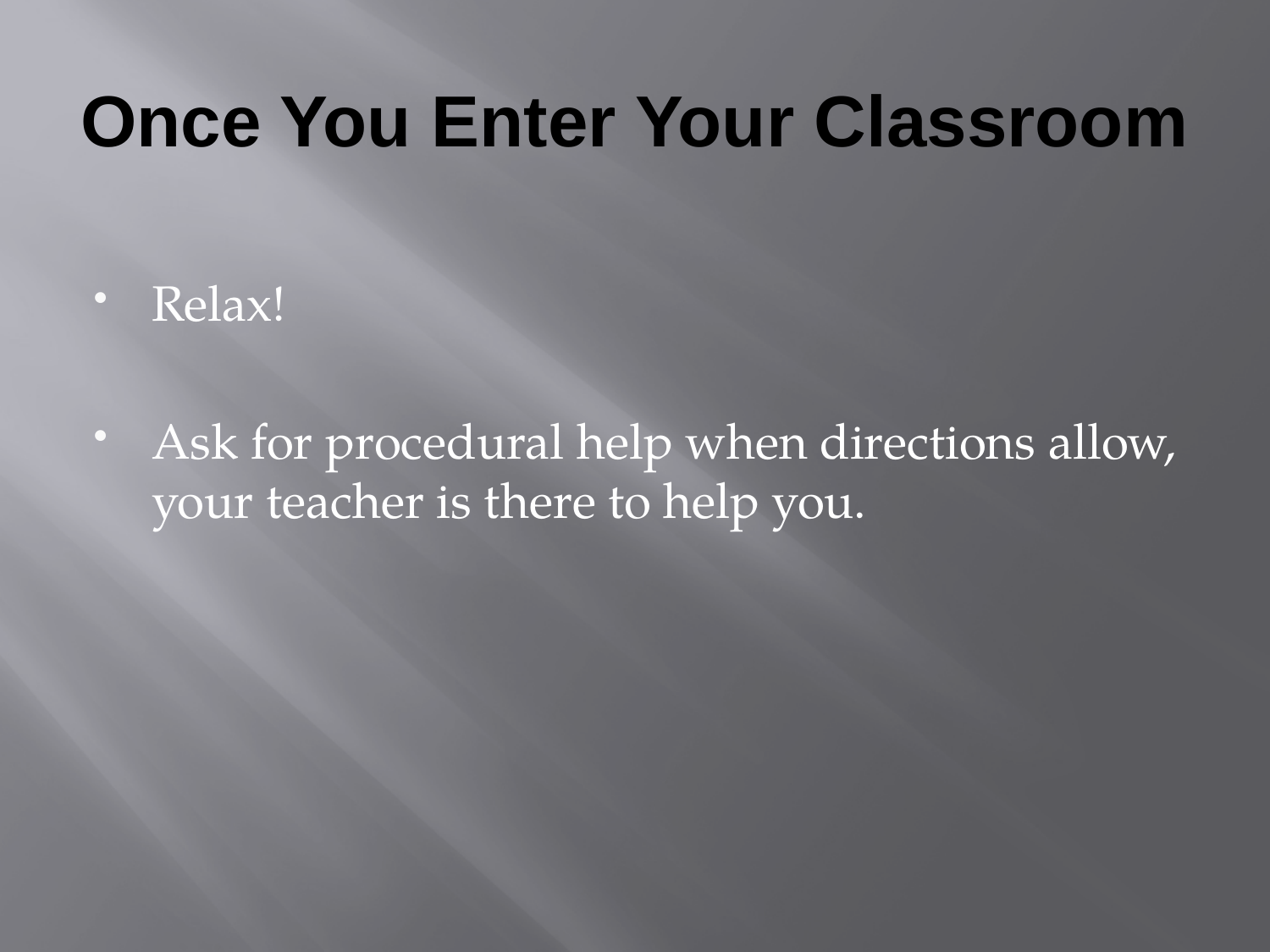

# Once You Enter Your Classroom

Relax!

Ask for procedural help when directions allow, your teacher is there to help you.